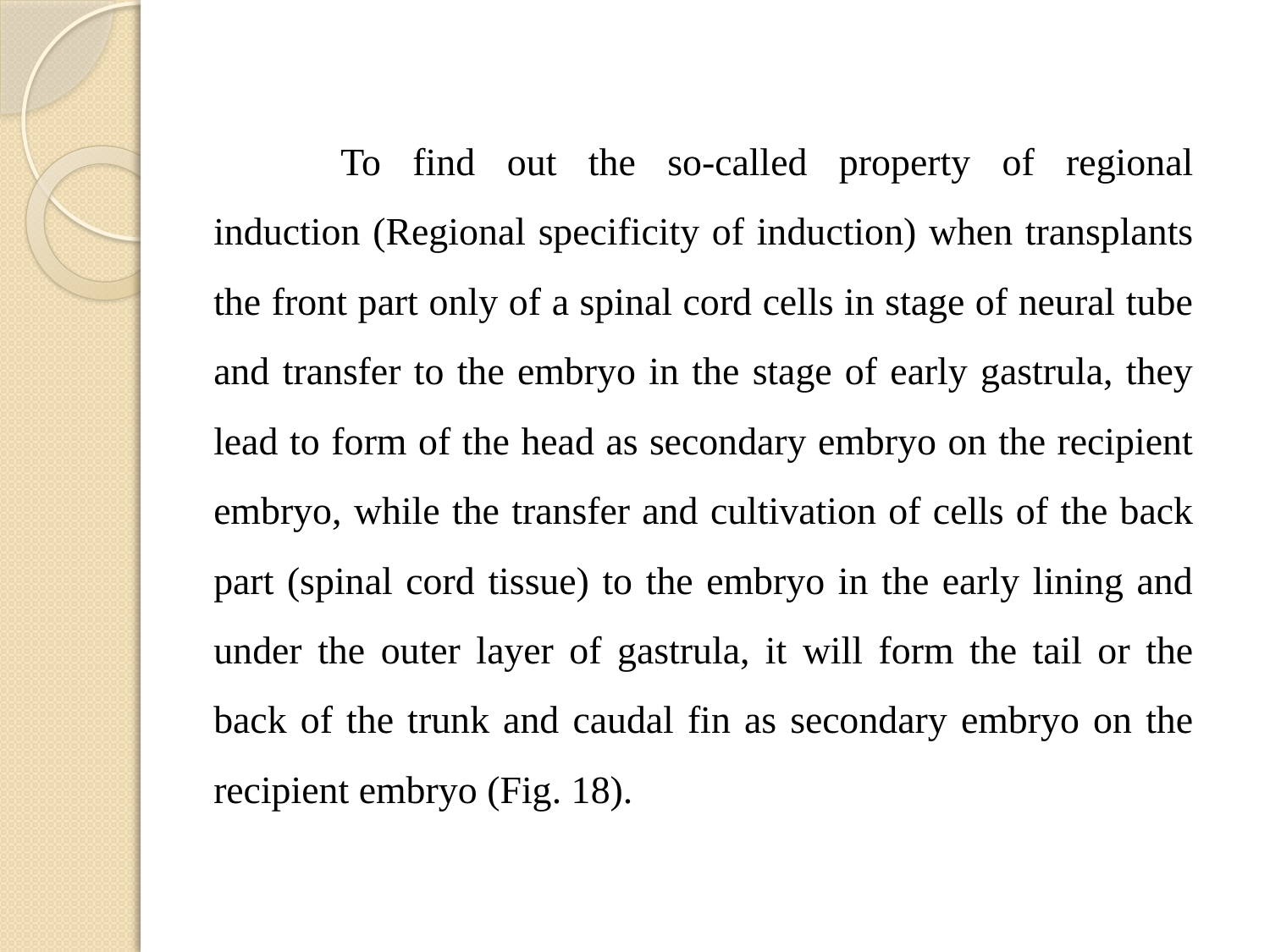

To find out the so-called property of regional induction (Regional specificity of induction) when transplants the front part only of a spinal cord cells in stage of neural tube and transfer to the embryo in the stage of early gastrula, they lead to form of the head as secondary embryo on the recipient embryo, while the transfer and cultivation of cells of the back part (spinal cord tissue) to the embryo in the early lining and under the outer layer of gastrula, it will form the tail or the back of the trunk and caudal fin as secondary embryo on the recipient embryo (Fig. 18).